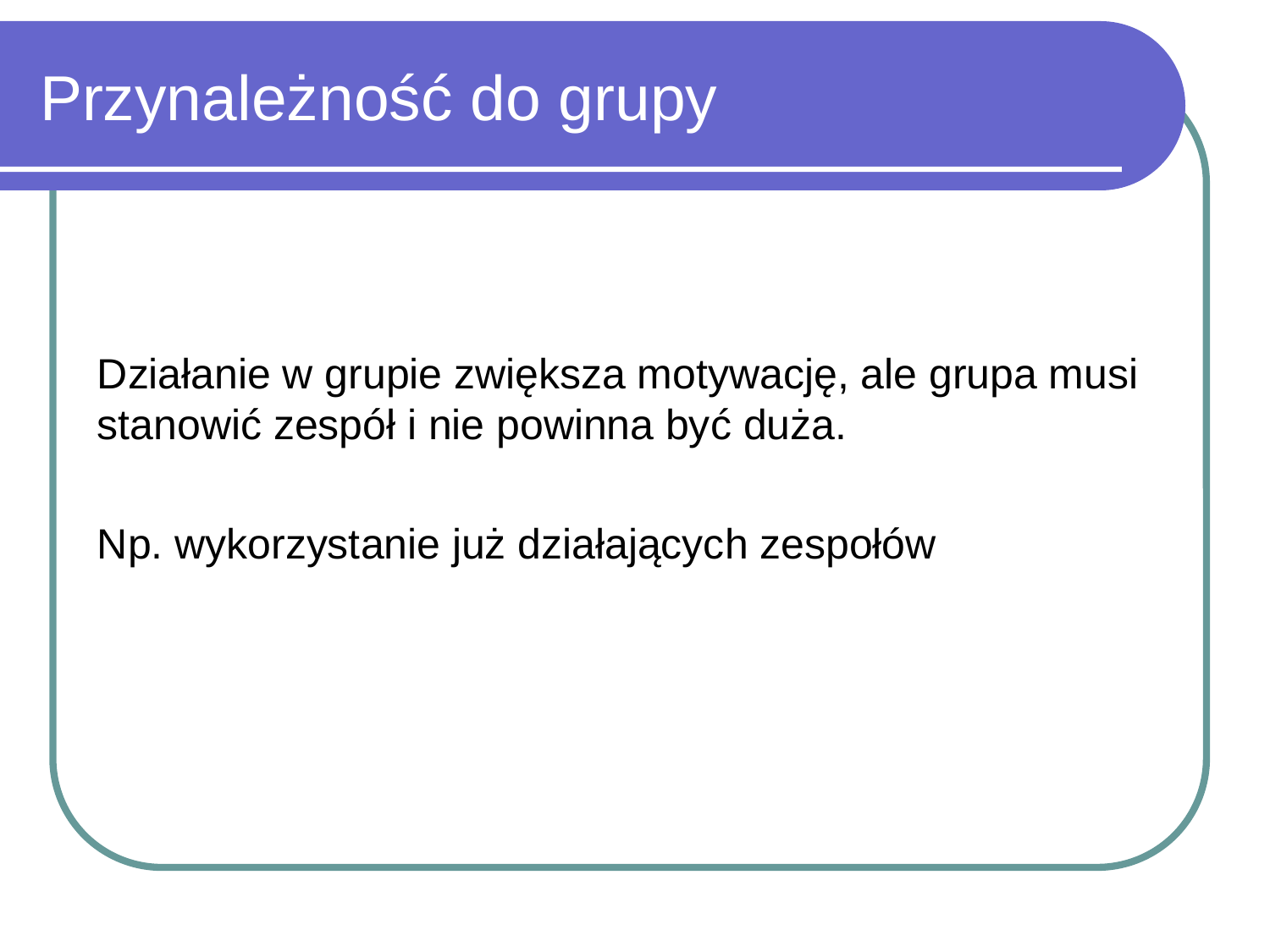

# Przynależność do grupy

Działanie w grupie zwiększa motywację, ale grupa musi stanowić zespół i nie powinna być duża.

Np. wykorzystanie już działających zespołów